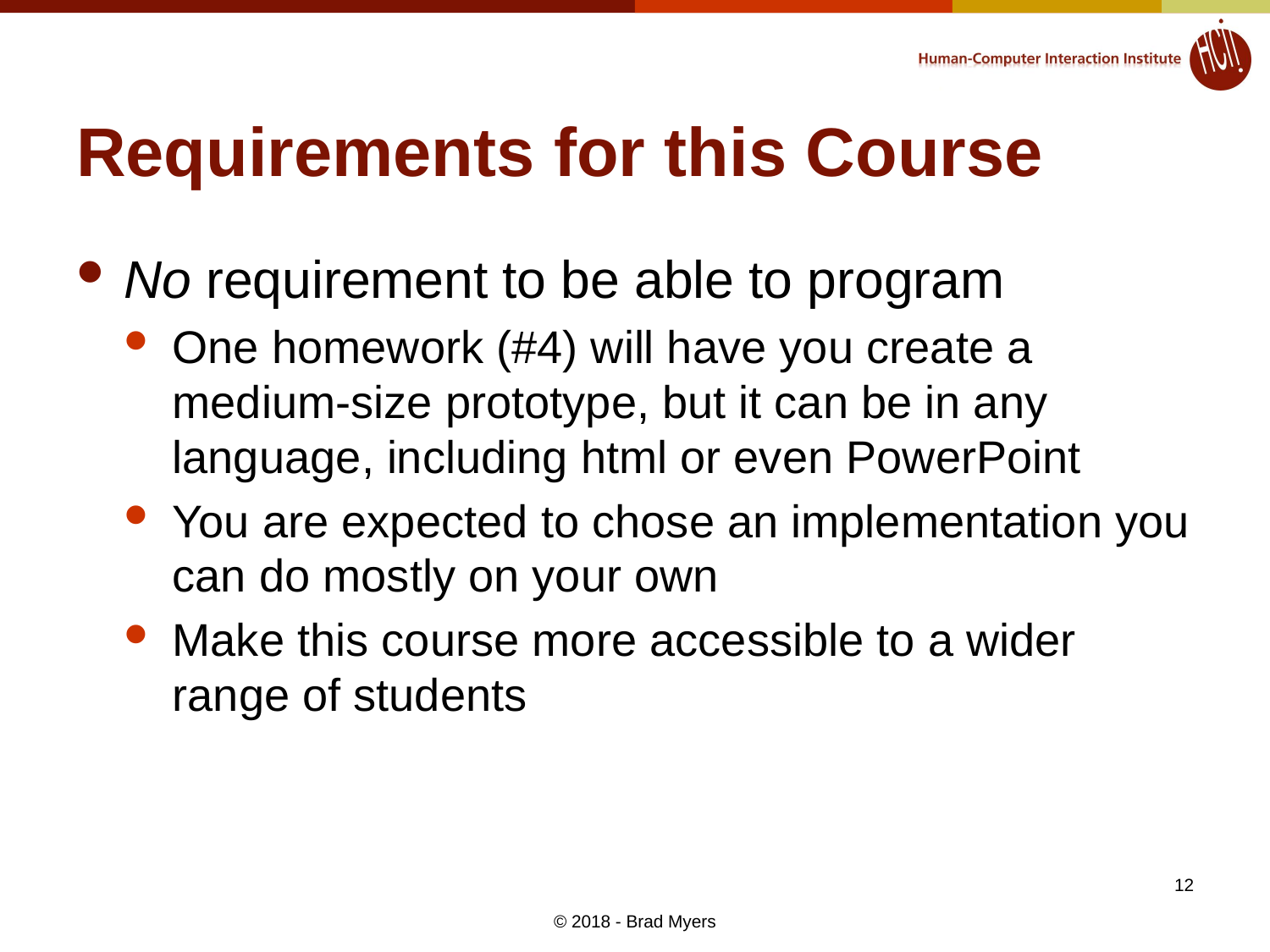

# Requirements for this Course
No requirement to be able to program
One homework (#4) will have you create a medium-size prototype, but it can be in any language, including html or even PowerPoint
You are expected to chose an implementation you can do mostly on your own
Make this course more accessible to a wider range of students
12
© 2018 - Brad Myers